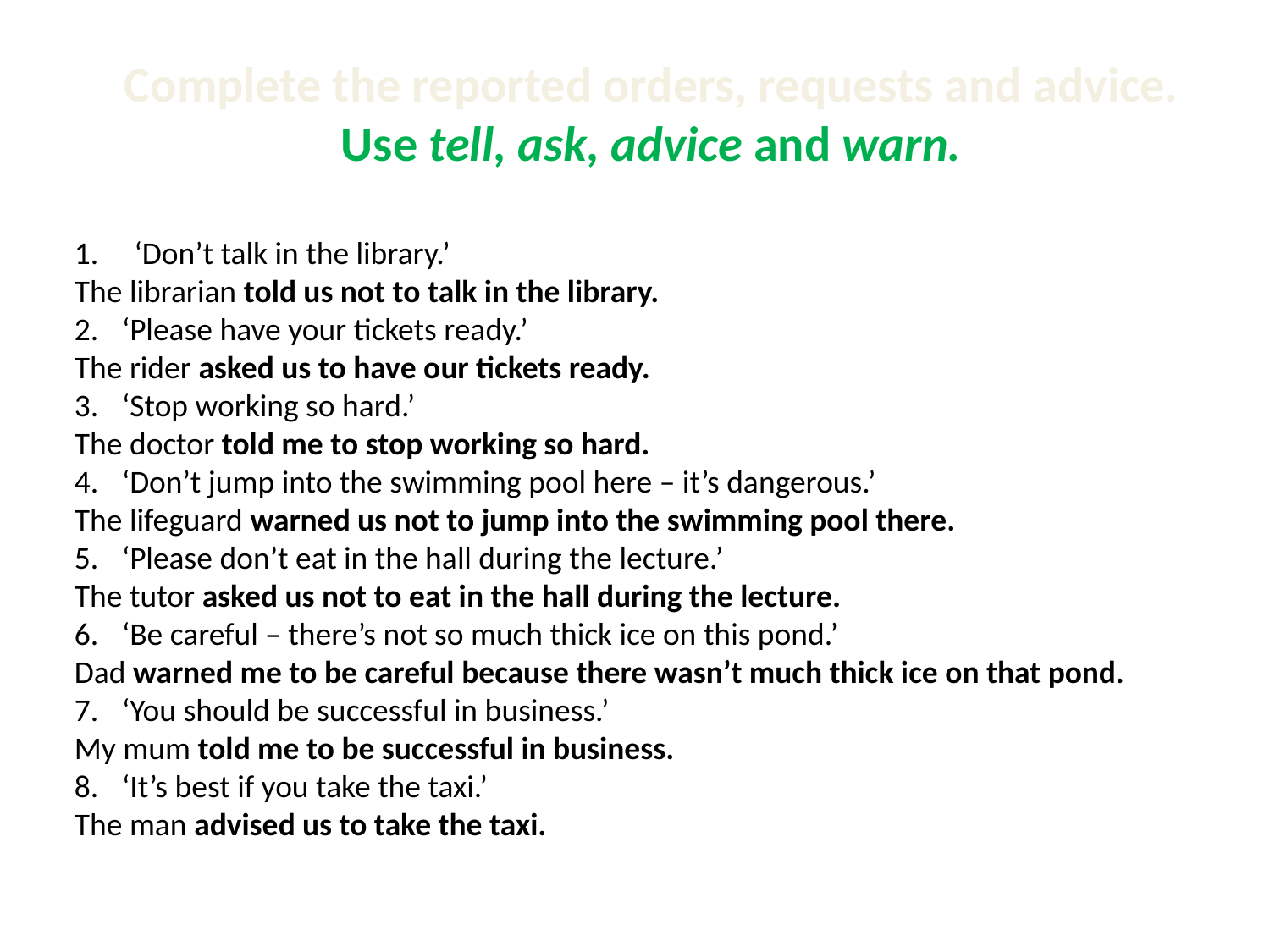

Complete the reported orders, requests and advice.
Use tell, ask, advice and warn.
1.     ‘Don’t talk in the library.’
The librarian told us not to talk in the library.
‘Please have your tickets ready.’
The rider asked us to have our tickets ready.
‘Stop working so hard.’
The doctor told me to stop working so hard.
‘Don’t jump into the swimming pool here – it’s dangerous.’
The lifeguard warned us not to jump into the swimming pool there.
‘Please don’t eat in the hall during the lecture.’
The tutor asked us not to eat in the hall during the lecture.
‘Be careful – there’s not so much thick ice on this pond.’
Dad warned me to be careful because there wasn’t much thick ice on that pond.
‘You should be successful in business.’
My mum told me to be successful in business.
‘It’s best if you take the taxi.’
The man advised us to take the taxi.